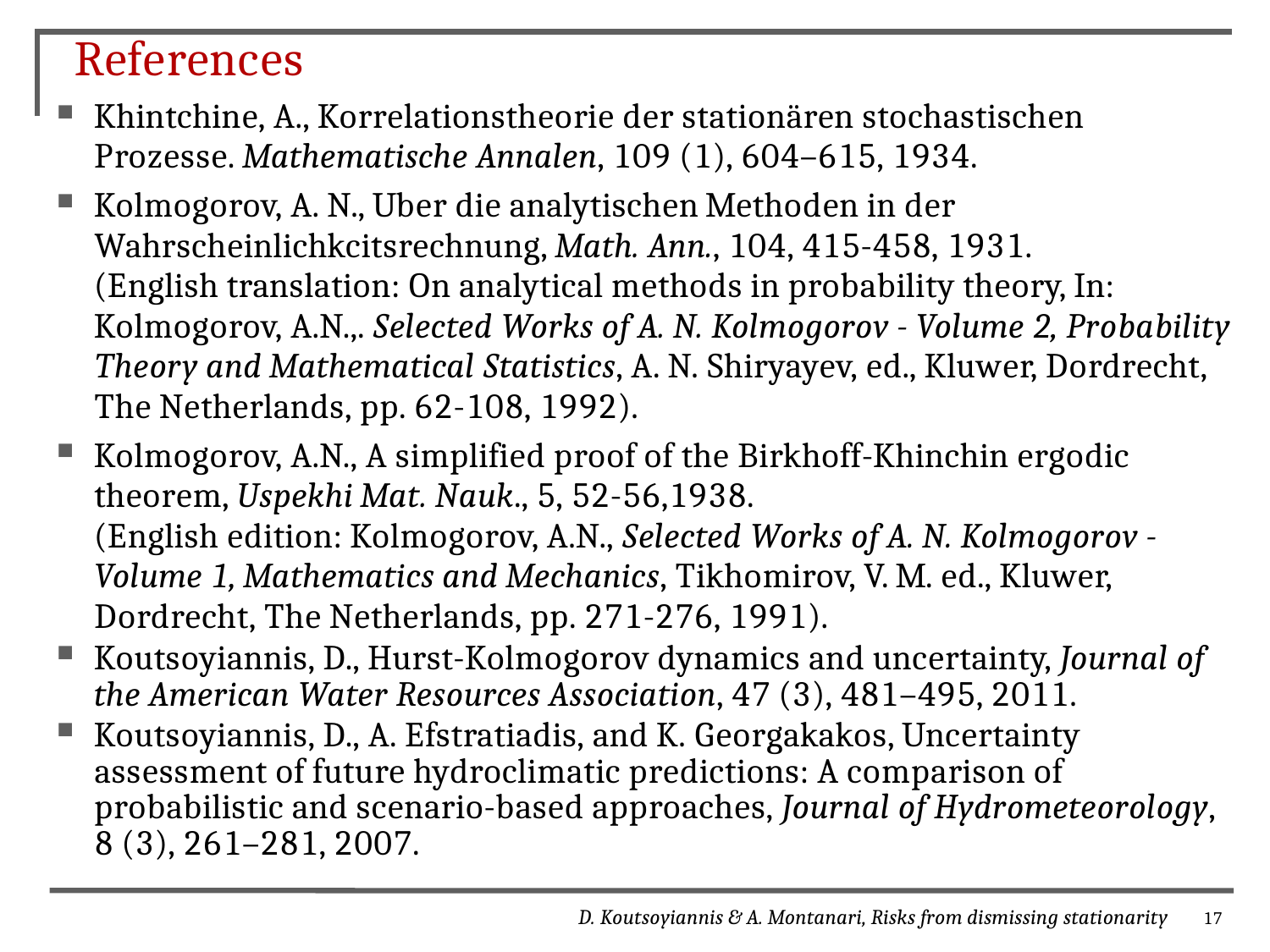

# References
Khintchine, A., Korrelationstheorie der stationären stochastischen Prozesse. Mathematische Annalen, 109 (1), 604–615, 1934.
Kolmogorov, A. N., Uber die analytischen Methoden in der Wahrscheinlichkcitsrechnung, Math. Ann., 104, 415-458, 1931.
(English translation: On analytical methods in probability theory, In: Kolmogorov, A.N.,. Selected Works of A. N. Kolmogorov - Volume 2, Probability Theory and Mathematical Statistics, A. N. Shiryayev, ed., Kluwer, Dordrecht, The Netherlands, pp. 62-108, 1992).
Kolmogorov, A.N., A simplified proof of the Birkhoff-Khinchin ergodic theorem, Uspekhi Mat. Nauk., 5, 52-56,1938.
(English edition: Kolmogorov, A.N., Selected Works of A. N. Kolmogorov - Volume 1, Mathematics and Mechanics, Tikhomirov, V. M. ed., Kluwer, Dordrecht, The Netherlands, pp. 271-276, 1991).
Koutsoyiannis, D., Hurst-Kolmogorov dynamics and uncertainty, Journal of the American Water Resources Association, 47 (3), 481–495, 2011.
Koutsoyiannis, D., A. Efstratiadis, and K. Georgakakos, Uncertainty assessment of future hydroclimatic predictions: A comparison of probabilistic and scenario-based approaches, Journal of Hydrometeorology, 8 (3), 261–281, 2007.
17
D. Koutsoyiannis & A. Montanari, Risks from dismissing stationarity